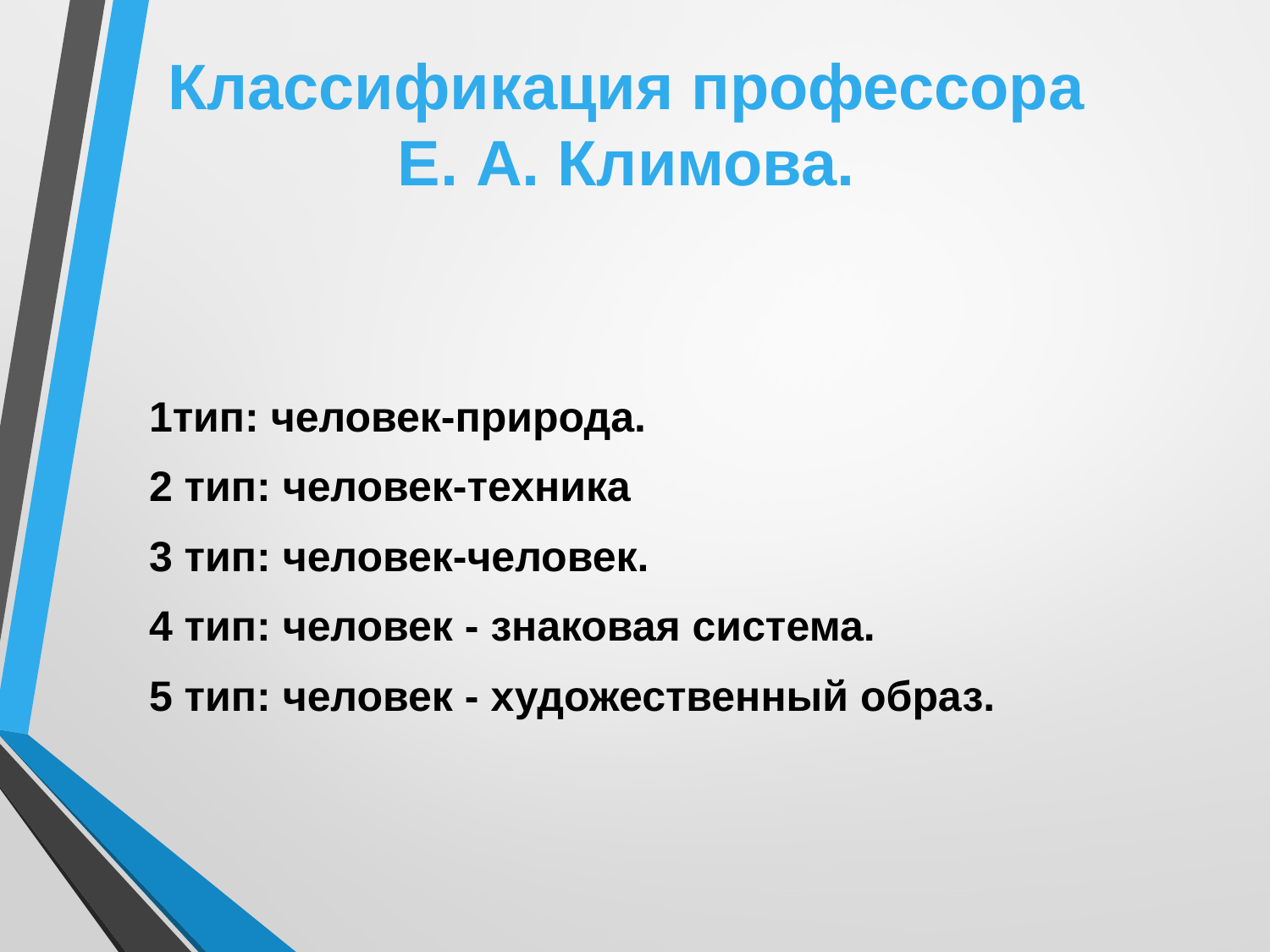

# Классификация профессора Е. А. Климова.
1тип: человек-природа.
2 тип: человек-техника
3 тип: человек-человек.
4 тип: человек - знаковая система.
5 тип: человек - художественный образ.